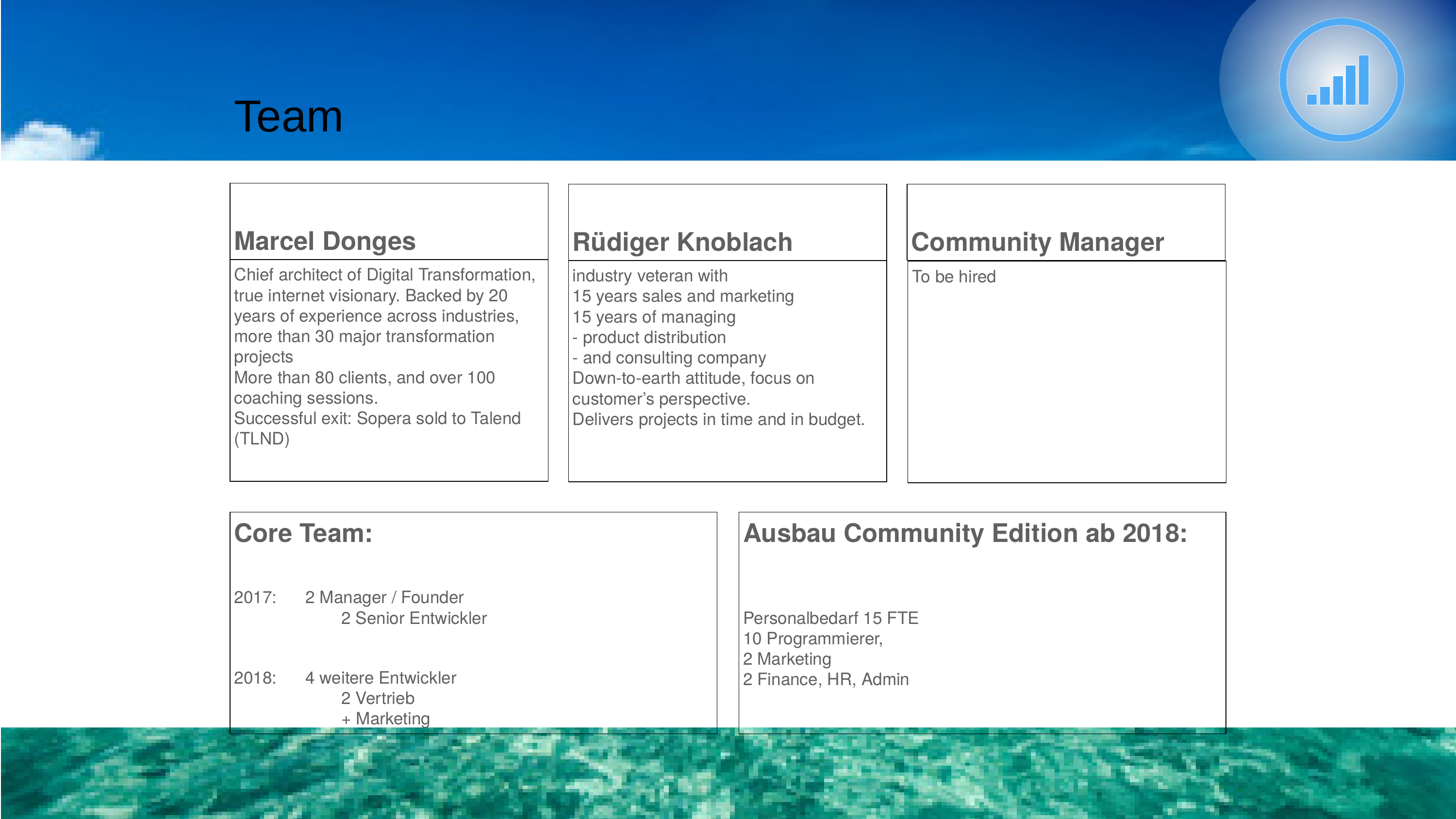

Team
Marcel Donges
Rüdiger Knoblach
Community Manager
Chief architect of Digital Transformation, true internet visionary. Backed by 20 years of experience across industries,
more than 30 major transformation projects
More than 80 clients, and over 100 coaching sessions.
Successful exit: Sopera sold to Talend (TLND)
industry veteran with
15 years sales and marketing
15 years of managing
- product distribution
- and consulting company
Down-to-earth attitude, focus on customer’s perspective.
Delivers projects in time and in budget.

To be hired

Core Team:
2017: 	2 Manager / Founder
			2 Senior Entwickler
2018: 	4 weitere Entwickler
			2 Vertrieb
			+ Marketing
Ausbau Community Edition ab 2018:
Personalbedarf 15 FTE
10 Programmierer,
2 Marketing
2 Finance, HR, Admin